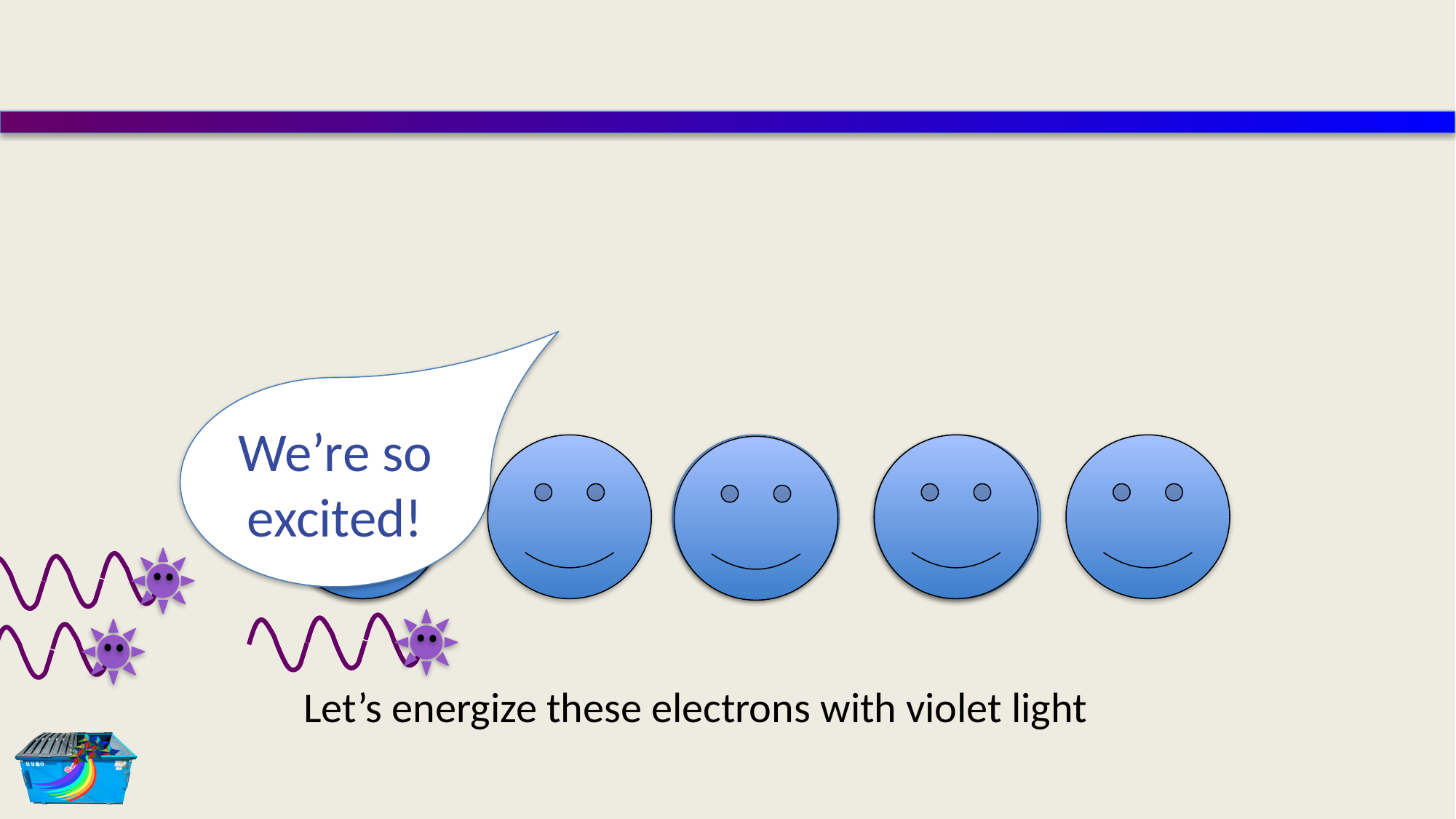

We’re so excited!

Let’s energize these electrons with violet light